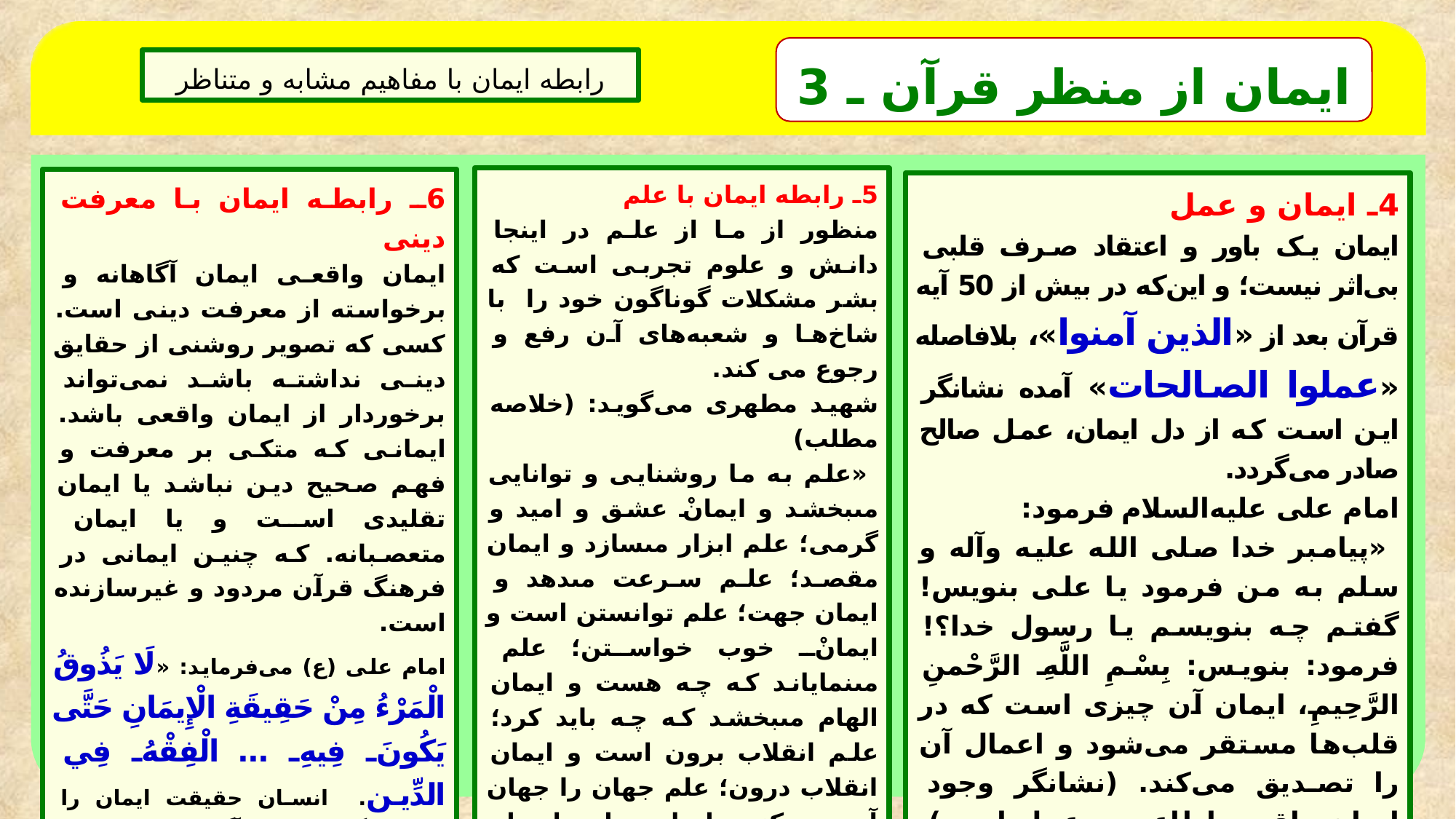

ایمان از منظر قرآن ـ 3
رابطه ایمان با مفاهیم مشابه و متناظر

5ـ رابطه ایمان با علم
منظور از ما از علم در اینجا دانش و علوم تجربی است که بشر مشکلات گوناگون خود را  با شاخ‌ها و شعبه‌های آن رفع و رجوع می کند.
شهید مطهری می‌گوید: (خلاصه مطلب)
 «علم به ما روشنايى و توانايى مى‏بخشد و ايمانْ عشق و اميد و گرمى؛ علم ابزار مى‏سازد و ايمان مقصد؛ علم سرعت مى‏دهد و ايمان جهت؛ علم توانستن است و ايمانْ خوب خواستن؛ علم مى‏نماياند كه چه هست و ايمان الهام مى‏بخشد كه چه بايد كرد؛ علم انقلاب برون است و ايمان انقلاب درون؛ علم جهان را جهان آدمى مى‏كند و ايمان روان را روان آدميت مى‏سازد؛ علم وجود انسان را به صورت افقى گسترش مى‏دهد و ايمان به شكل عمودى بالا مى‏برد؛ علم جهان را با انسان سازگار مى‏كند و ايمان انسان را با خودش.»
6ـ رابطه ایمان با معرفت دینی
ایمان واقعی ایمان آگاهانه و برخواسته از معرفت دینی است. کسی که تصویر روشنی از حقایق دینی نداشته باشد نمی‌تواند برخوردار از ایمان واقعی باشد. ایمانی که متکی بر معرفت و فهم صحیح دین نباشد یا ایمان تقلیدی است و یا ایمان متعصبانه. که چنین ایمانی در فرهنگ قرآن مردود و غیرسازنده است.
امام علی (ع) می‌فرماید: «لَا يَذُوقُ‏ الْمَرْءُ مِنْ حَقِيقَةِ الْإِيمَانِ حَتَّى يَكُونَ فِيهِ ... الْفِقْهُ فِي الدِّين‏.  انسان حقیقت ایمان را نچشد مگر در او ... آگاهی عمیق دینی باشد».
 امام  صادق (ع) هم می فرماید: لَا يَسْتَكْمِلُ‏ عَبْدٌ حَقِيقَةَ الْإِيمَانِ حَتَّى تَكُونَ فِيهِ ... الْفِقْهُ فِي الدِّين. انسان حقیقت ایمانش کامل نمی‌شود مگر این‌که برخوردار از فهم عمیق نسبت به دین باشد.
4ـ ایمان و عمل
ایمان یک باور و اعتقاد صرف قلبی بی‌اثر نیست؛ و این‌که در بیش از 50 آیه قرآن بعد از «الذین آمنوا»، بلافاصله «عملوا الصالحات» آمده نشانگر این است که از دل ایمان، عمل صالح صادر می‌گردد.
امام علی علیه‌السلام فرمود:
 «پیامبر خدا صلی ‌الله علیه ‌وآله ‌و سلم به من فرمود یا علی بنویس! گفتم چه بنویسم یا رسول خدا؟! فرمود: بنویس: بِسْمِ اللَّهِ الرَّحْمنِ الرَّحِيمِ، ایمان آن چیزی است که در قلب‌ها مستقر می‌شود و اعمال آن را تصدیق می‌کند. (نشانگر وجود ایمان واقعی اطاعت و عمل است)، و اسلام آن چیزی است که [صرفاً] بر زبان جاری می‌شود (شهادتَین) و به سبب آن نکاح [و سایر اعمال شرعی] حلال می‌گردد».